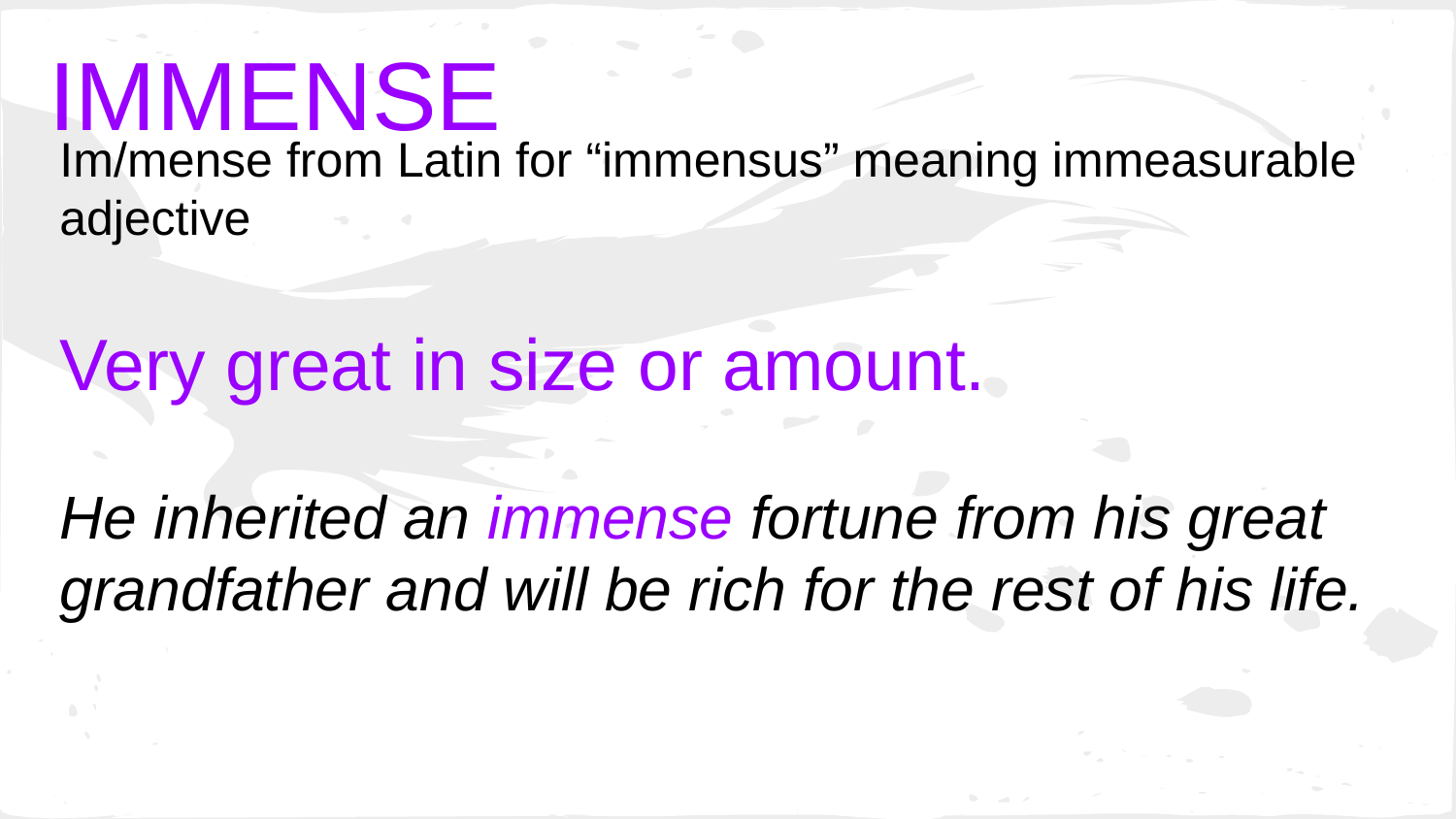

# IMMENSE
Im/mense from Latin for “immensus” meaning immeasurable
adjective

Very great in size or amount.

He inherited an immense fortune from his great grandfather and will be rich for the rest of his life.